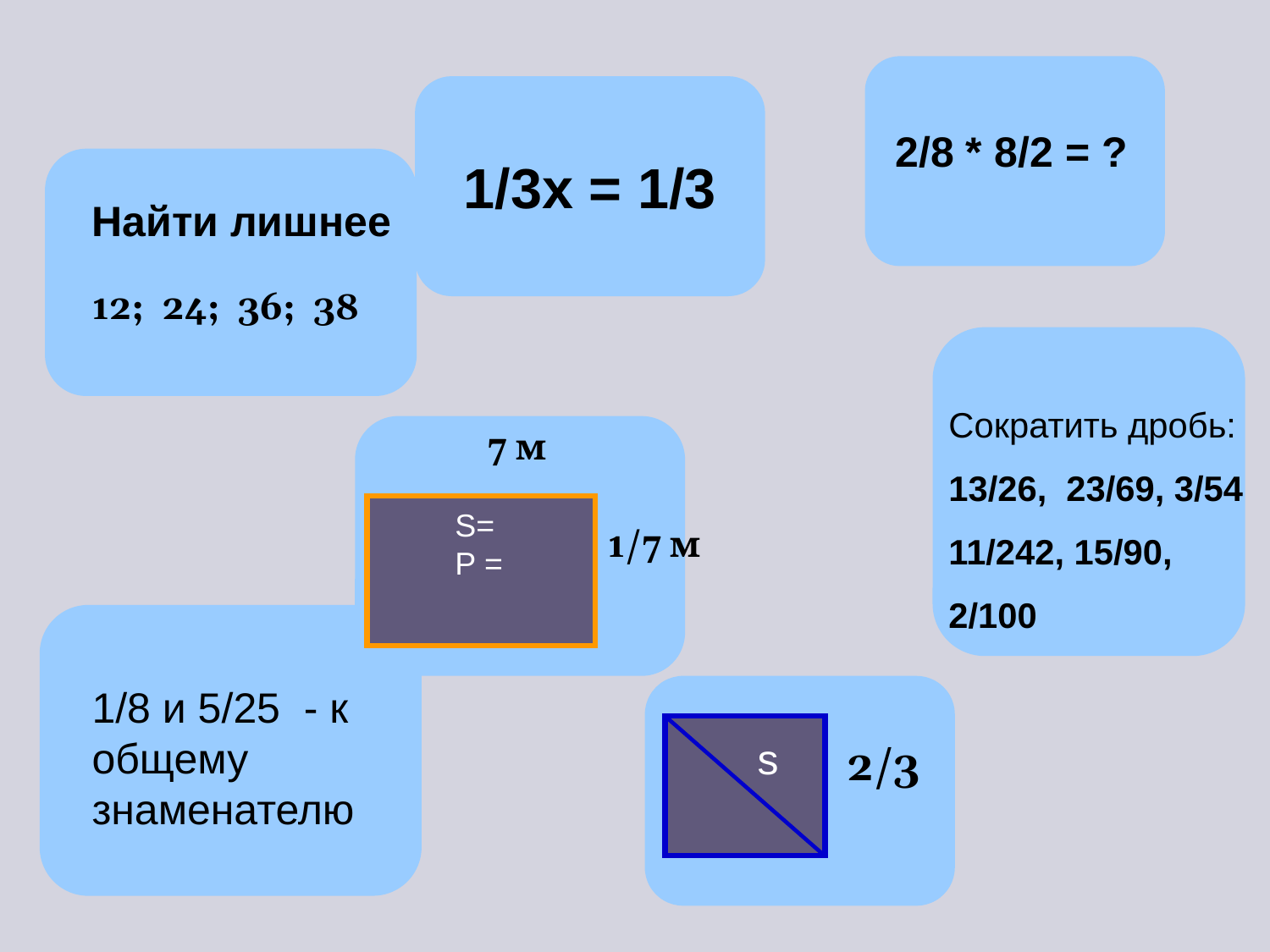

1/3х = 1/3
2/8 * 8/2 = ?

Найти лишнее
12;  24;  36;  38

Сократить дробь:
13/26,  23/69, 3/54
11/242, 15/90, 2/100

7 м

S=
P =
1/7 м

1/8 и 5/25  - к общему
знаменателю

s
2/3